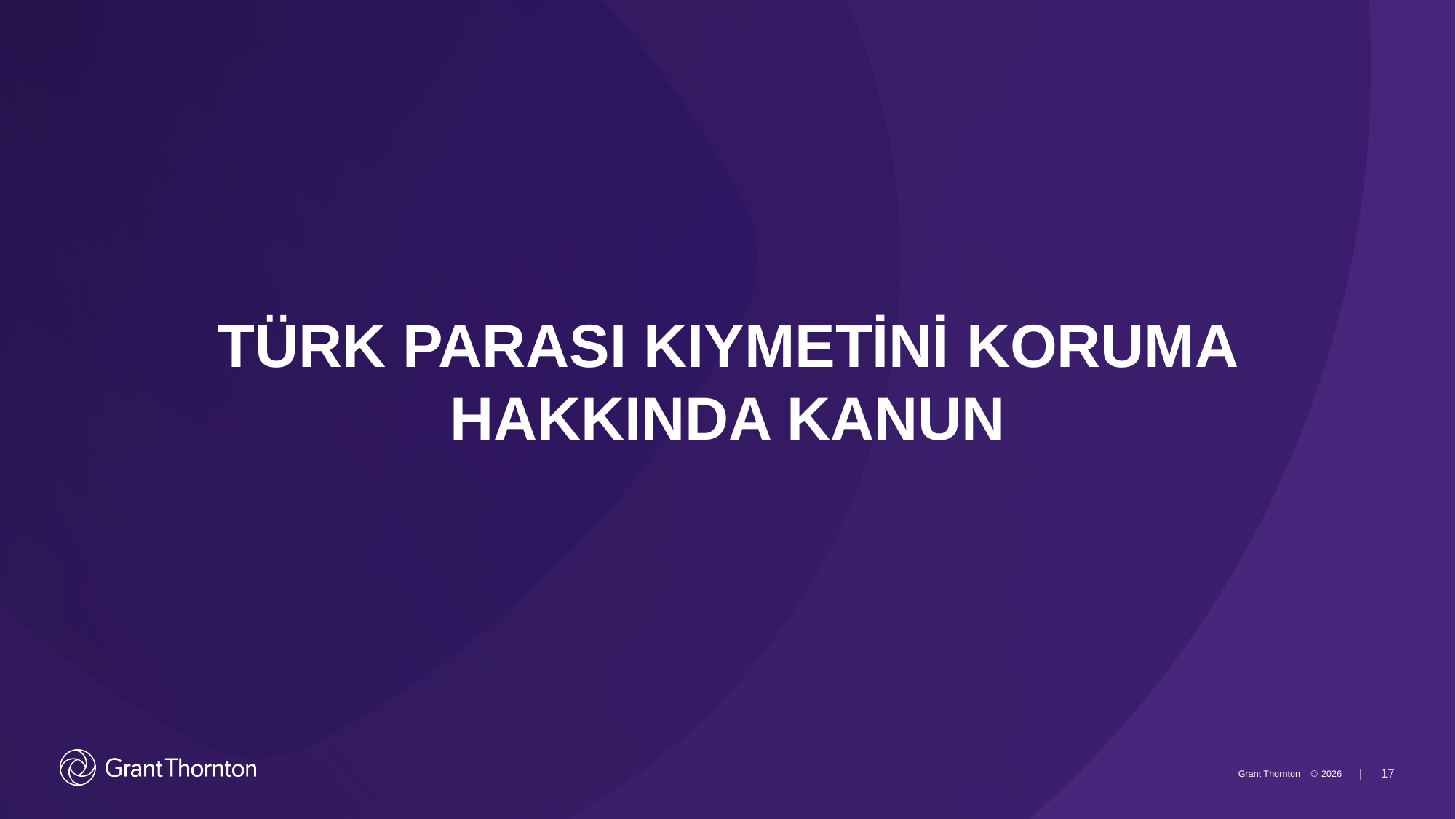

TÜRK PARASI KIYMETİNİ KORUMA HAKKINDA KANUN
17